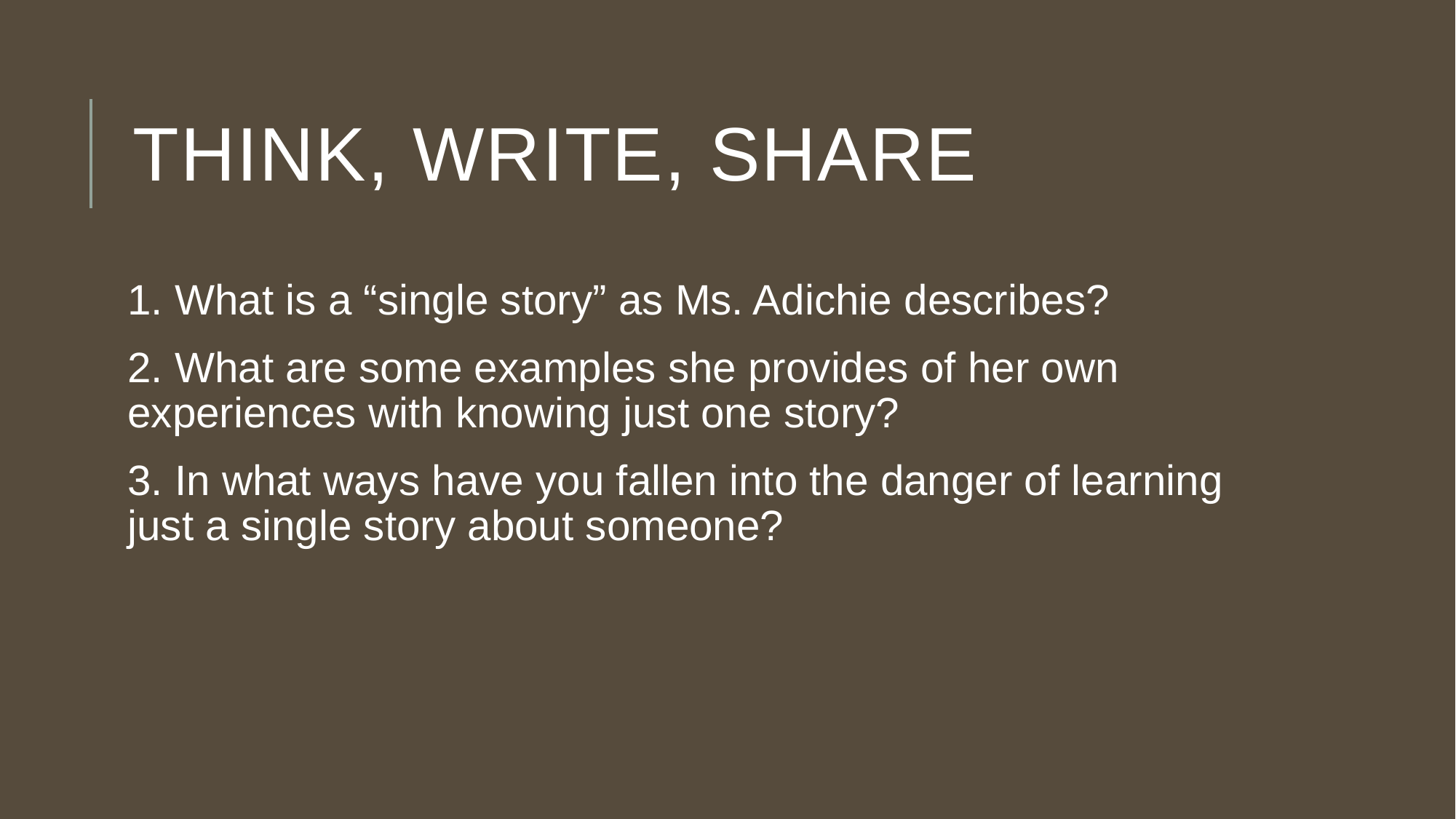

# Think, Write, Share
1. What is a “single story” as Ms. Adichie describes?
2. What are some examples she provides of her own experiences with knowing just one story?
3. In what ways have you fallen into the danger of learning just a single story about someone?